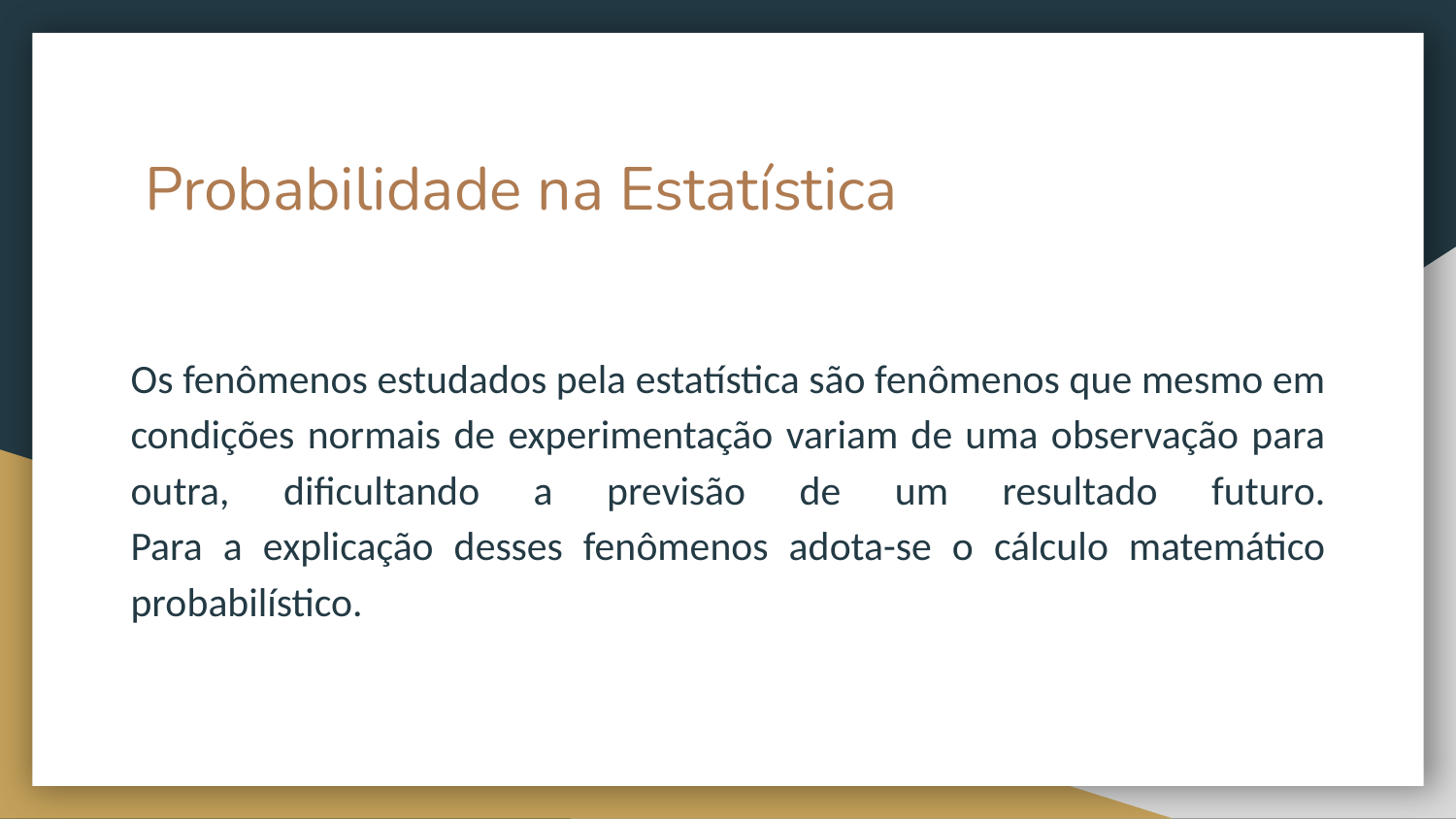

# Probabilidade na Estatística
Os fenômenos estudados pela estatística são fenômenos que mesmo em condições normais de experimentação variam de uma observação para outra, dificultando a previsão de um resultado futuro.
Para a explicação desses fenômenos adota-se o cálculo matemático probabilístico.